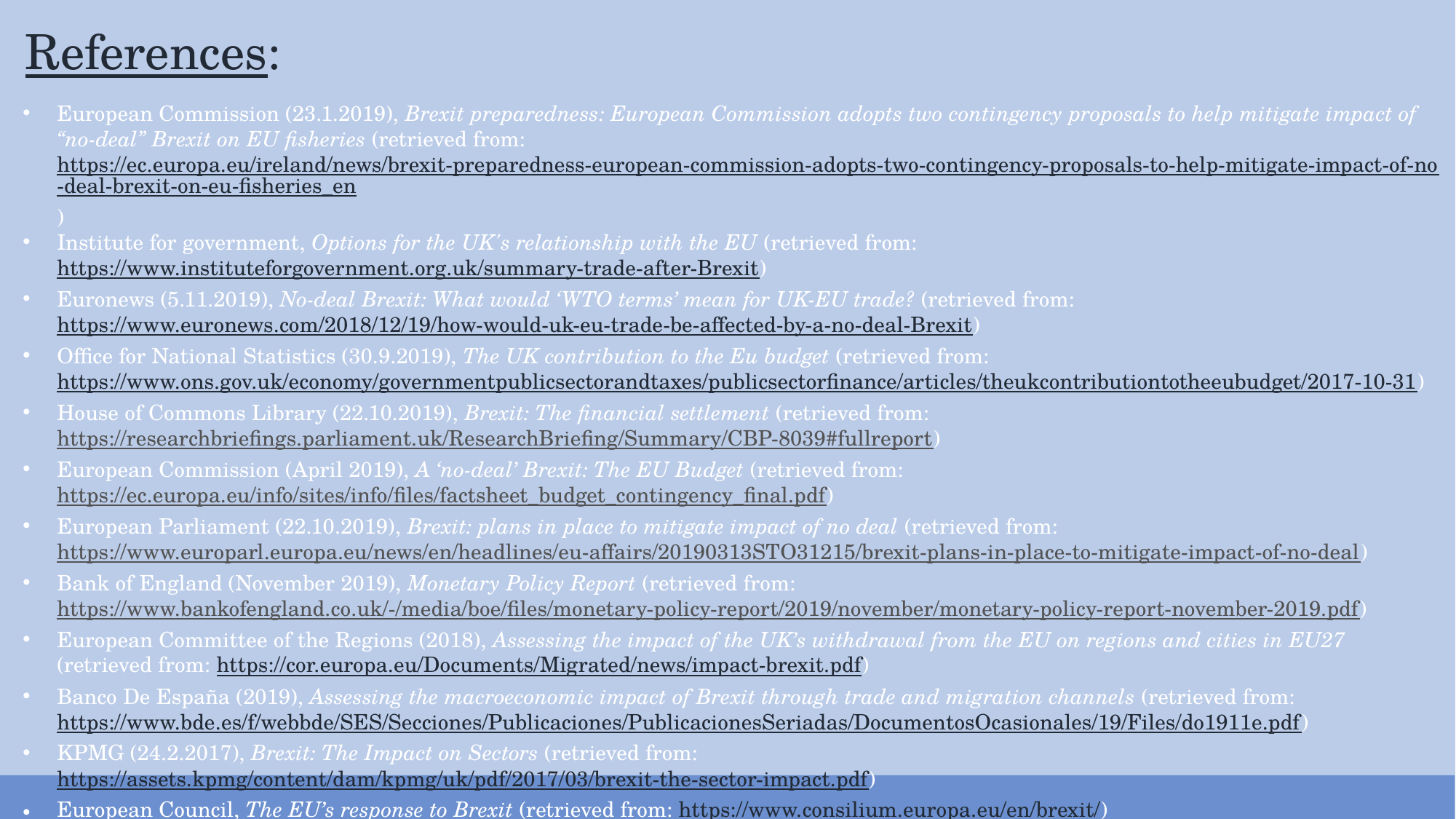

# References:
European Commission (23.1.2019), Brexit preparedness: European Commission adopts two contingency proposals to help mitigate impact of “no-deal” Brexit on EU fisheries (retrieved from: https://ec.europa.eu/ireland/news/brexit-preparedness-european-commission-adopts-two-contingency-proposals-to-help-mitigate-impact-of-no-deal-brexit-on-eu-fisheries_en)
Institute for government, Options for the UK's relationship with the EU (retrieved from: https://www.instituteforgovernment.org.uk/summary-trade-after-Brexit)
Euronews (5.11.2019), No-deal Brexit: What would ‘WTO terms’ mean for UK-EU trade? (retrieved from: https://www.euronews.com/2018/12/19/how-would-uk-eu-trade-be-affected-by-a-no-deal-Brexit)
Office for National Statistics (30.9.2019), The UK contribution to the Eu budget (retrieved from: https://www.ons.gov.uk/economy/governmentpublicsectorandtaxes/publicsectorfinance/articles/theukcontributiontotheeubudget/2017-10-31)
House of Commons Library (22.10.2019), Brexit: The financial settlement (retrieved from: https://researchbriefings.parliament.uk/ResearchBriefing/Summary/CBP-8039#fullreport)
European Commission (April 2019), A ‘no-deal’ Brexit: The EU Budget (retrieved from: https://ec.europa.eu/info/sites/info/files/factsheet_budget_contingency_final.pdf)
European Parliament (22.10.2019), Brexit: plans in place to mitigate impact of no deal (retrieved from: https://www.europarl.europa.eu/news/en/headlines/eu-affairs/20190313STO31215/brexit-plans-in-place-to-mitigate-impact-of-no-deal)
Bank of England (November 2019), Monetary Policy Report (retrieved from: https://www.bankofengland.co.uk/-/media/boe/files/monetary-policy-report/2019/november/monetary-policy-report-november-2019.pdf)
European Committee of the Regions (2018), Assessing the impact of the UK’s withdrawal from the EU on regions and cities in EU27 (retrieved from: https://cor.europa.eu/Documents/Migrated/news/impact-brexit.pdf)
Banco De España (2019), Assessing the macroeconomic impact of Brexit through trade and migration channels (retrieved from: https://www.bde.es/f/webbde/SES/Secciones/Publicaciones/PublicacionesSeriadas/DocumentosOcasionales/19/Files/do1911e.pdf)
KPMG (24.2.2017), Brexit: The Impact on Sectors (retrieved from: https://assets.kpmg/content/dam/kpmg/uk/pdf/2017/03/brexit-the-sector-impact.pdf)
European Council, The EU’s response to Brexit (retrieved from: https://www.consilium.europa.eu/en/brexit/)
UK Government, UK trade agreements with non-EU countries in a no-deal Brexit (retrieved from: https://www.gov.uk/guidance/uk-trade-agreements-with-non-eu-countries-in-a-no-deal-brexit)